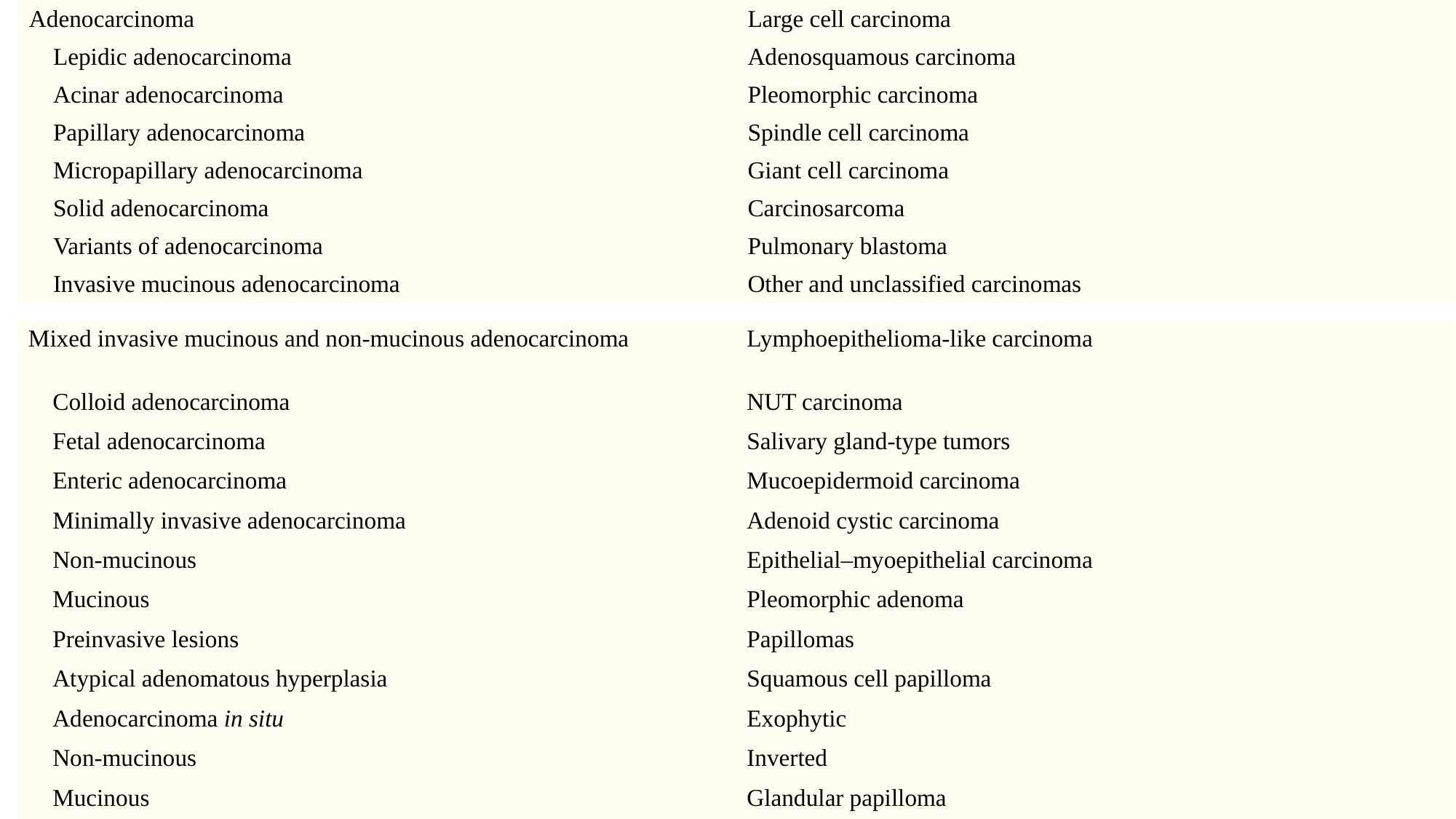

| Adenocarcinoma | Large cell carcinoma |
| --- | --- |
| Lepidic adenocarcinoma | Adenosquamous carcinoma |
| Acinar adenocarcinoma | Pleomorphic carcinoma |
| Papillary adenocarcinoma | Spindle cell carcinoma |
| Micropapillary adenocarcinoma | Giant cell carcinoma |
| Solid adenocarcinoma | Carcinosarcoma |
| Variants of adenocarcinoma | Pulmonary blastoma |
| Invasive mucinous adenocarcinoma | Other and unclassified carcinomas |
| Mixed invasive mucinous and non-mucinous adenocarcinoma | Lymphoepithelioma-like carcinoma |
| --- | --- |
| Colloid adenocarcinoma | NUT carcinoma |
| Fetal adenocarcinoma | Salivary gland-type tumors |
| Enteric adenocarcinoma | Mucoepidermoid carcinoma |
| Minimally invasive adenocarcinoma | Adenoid cystic carcinoma |
| Non-mucinous | Epithelial–myoepithelial carcinoma |
| Mucinous | Pleomorphic adenoma |
| Preinvasive lesions | Papillomas |
| Atypical adenomatous hyperplasia | Squamous cell papilloma |
| Adenocarcinoma in situ | Exophytic |
| Non-mucinous | Inverted |
| Mucinous | Glandular papilloma |